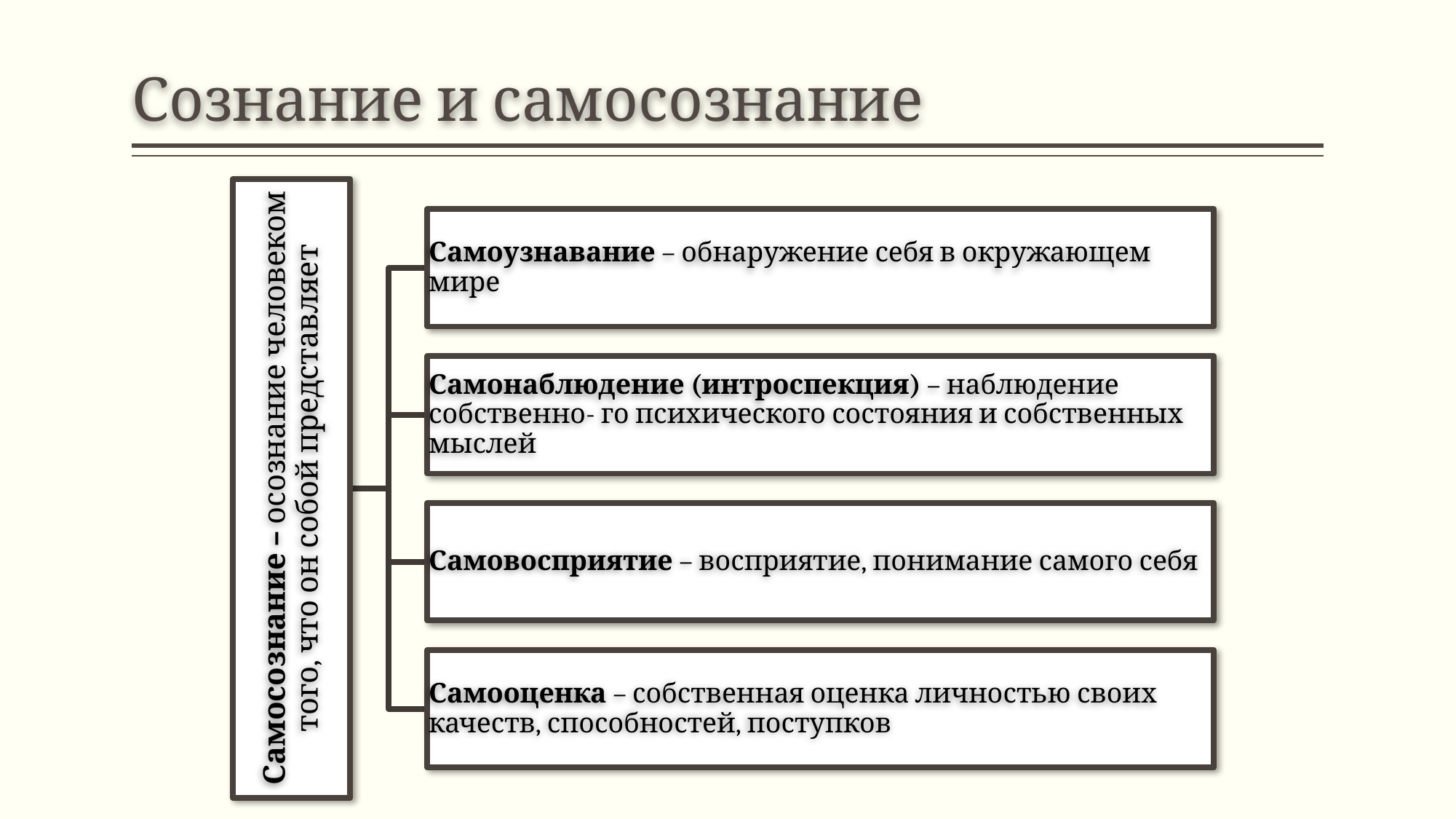

# Сознание и самосознание

Самоузнавание – обнаружение себя в окружающем мире

Самонаблюдение (интроспекция) – наблюдение собственно- го психического состояния и собственных мыслей

Самосознание – осознание человеком того, что он собой представляет

Самовосприятие – восприятие, понимание самого себя

Самооценка – собственная оценка личностью своих качеств, способностей, поступков